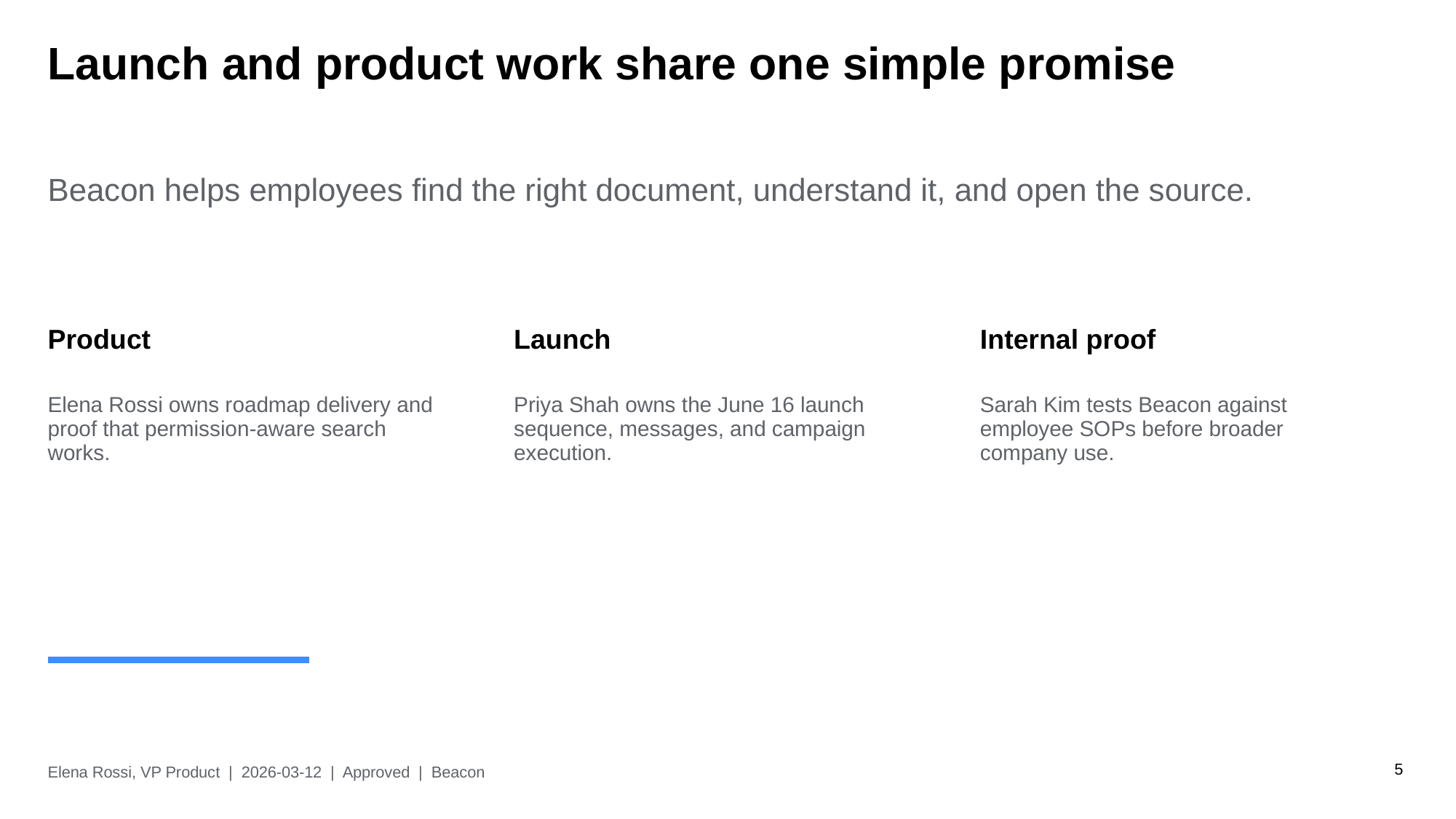

Launch and product work share one simple promise
Beacon helps employees find the right document, understand it, and open the source.
Product
Launch
Internal proof
Elena Rossi owns roadmap delivery and proof that permission-aware search works.
Priya Shah owns the June 16 launch sequence, messages, and campaign execution.
Sarah Kim tests Beacon against employee SOPs before broader company use.
5
Elena Rossi, VP Product  |  2026-03-12  |  Approved  |  Beacon